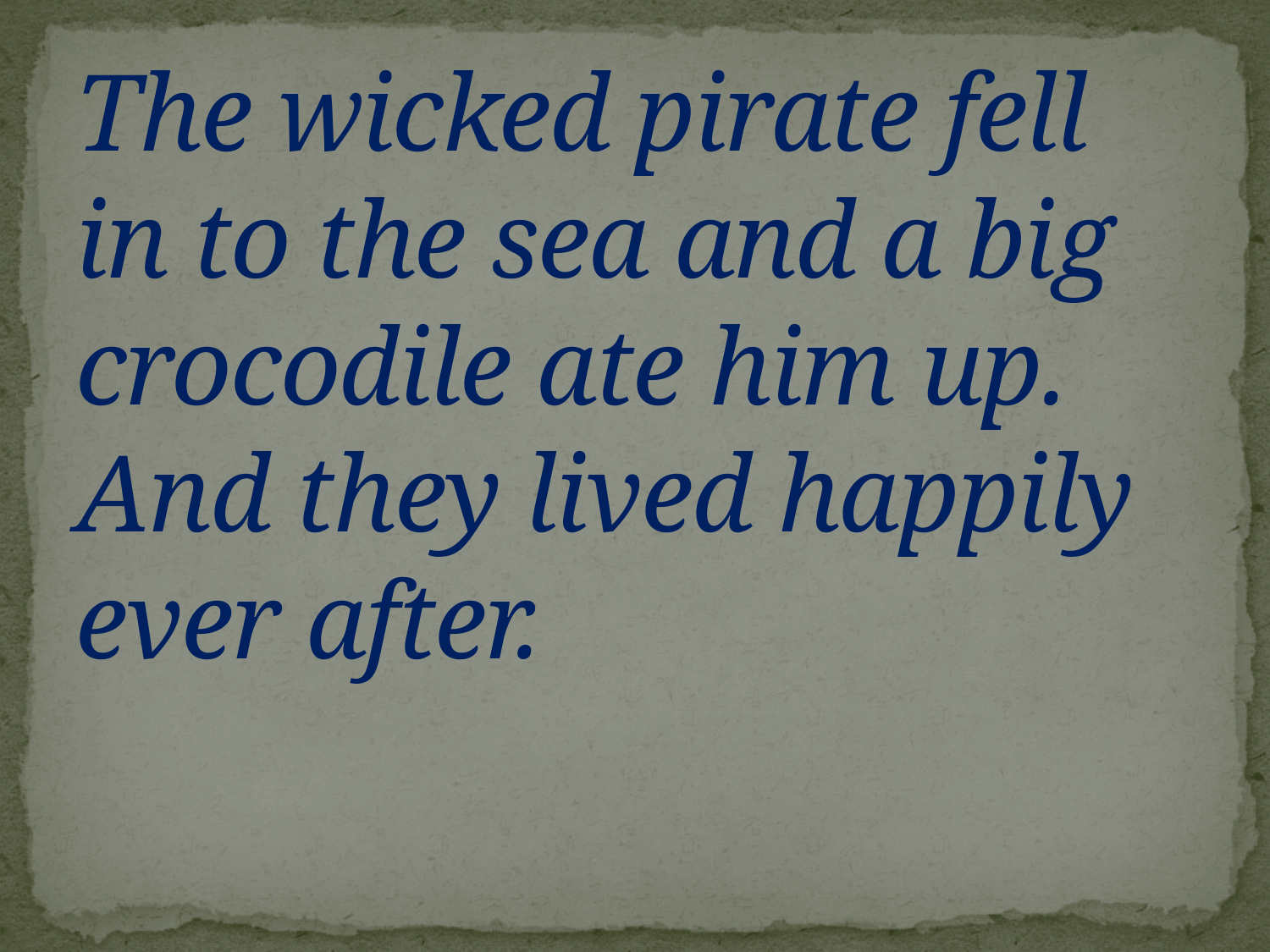

# The wicked pirate fell in to the sea and a big crocodile ate him up. And they lived happily ever after.